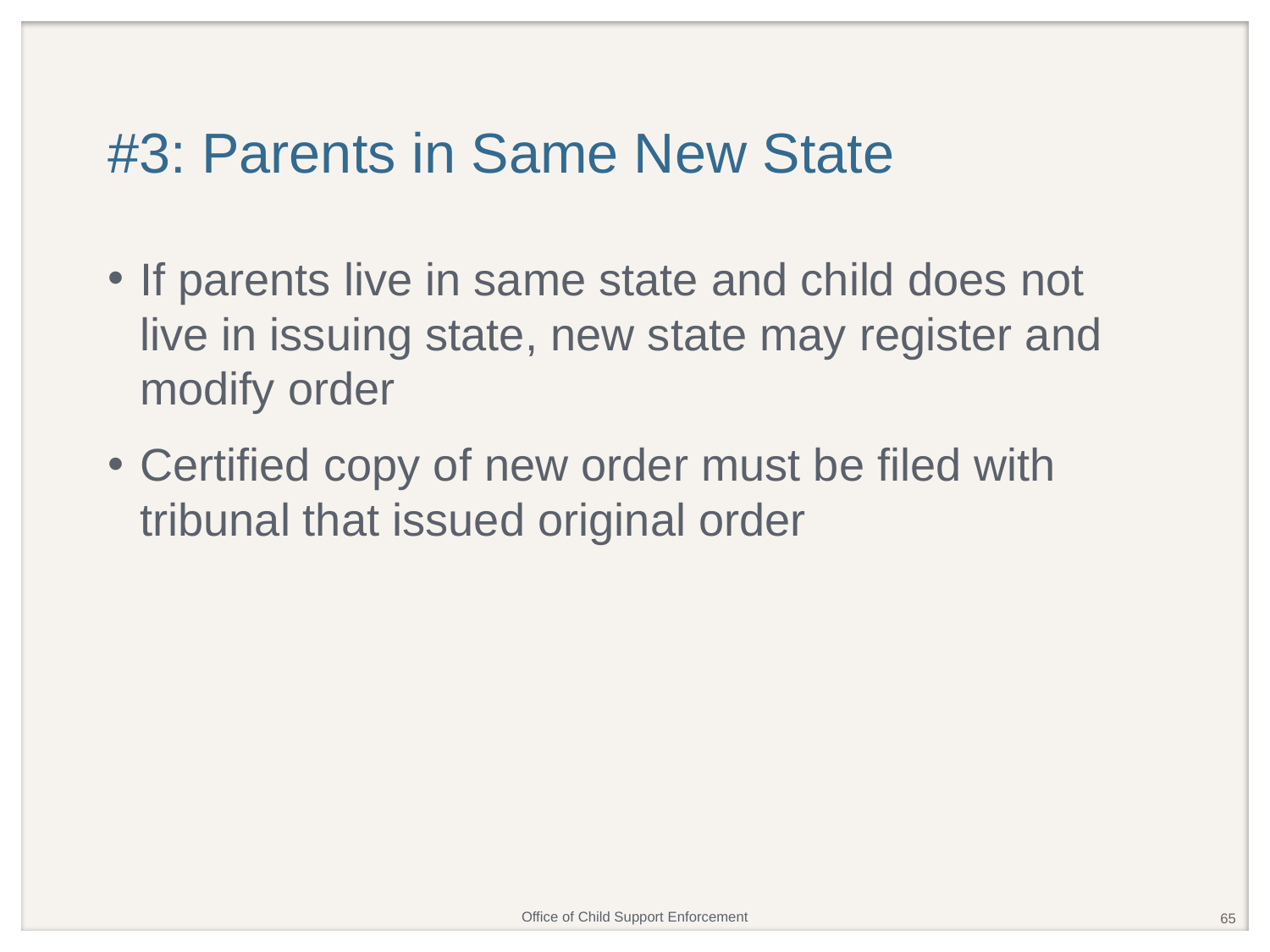

# #3: Parents in Same New State
If parents live in same state and child does not live in issuing state, new state may register and modify order
Certified copy of new order must be filed with tribunal that issued original order

65